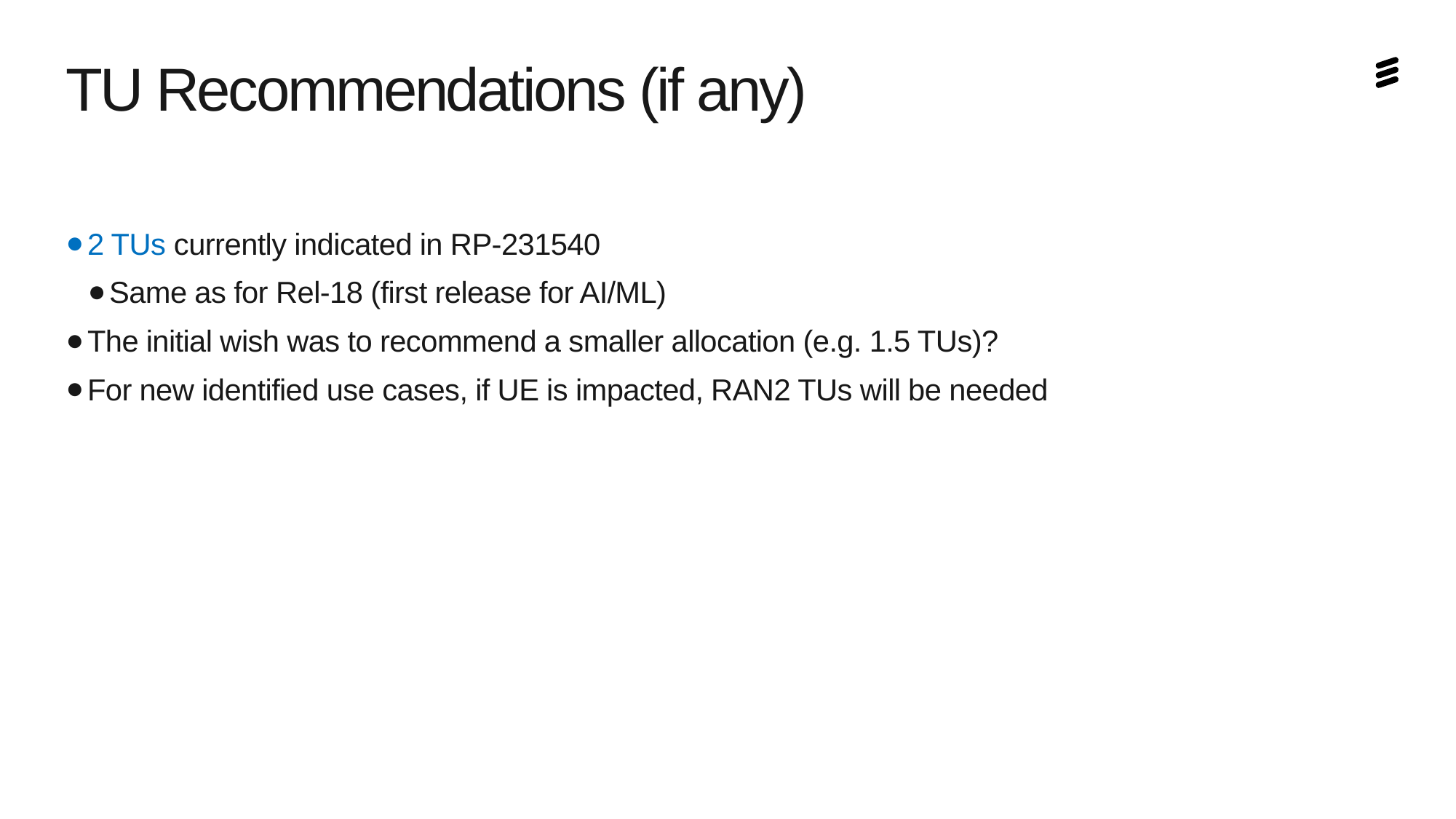

# TU Recommendations (if any)
2 TUs currently indicated in RP-231540
Same as for Rel-18 (first release for AI/ML)
The initial wish was to recommend a smaller allocation (e.g. 1.5 TUs)?
For new identified use cases, if UE is impacted, RAN2 TUs will be needed